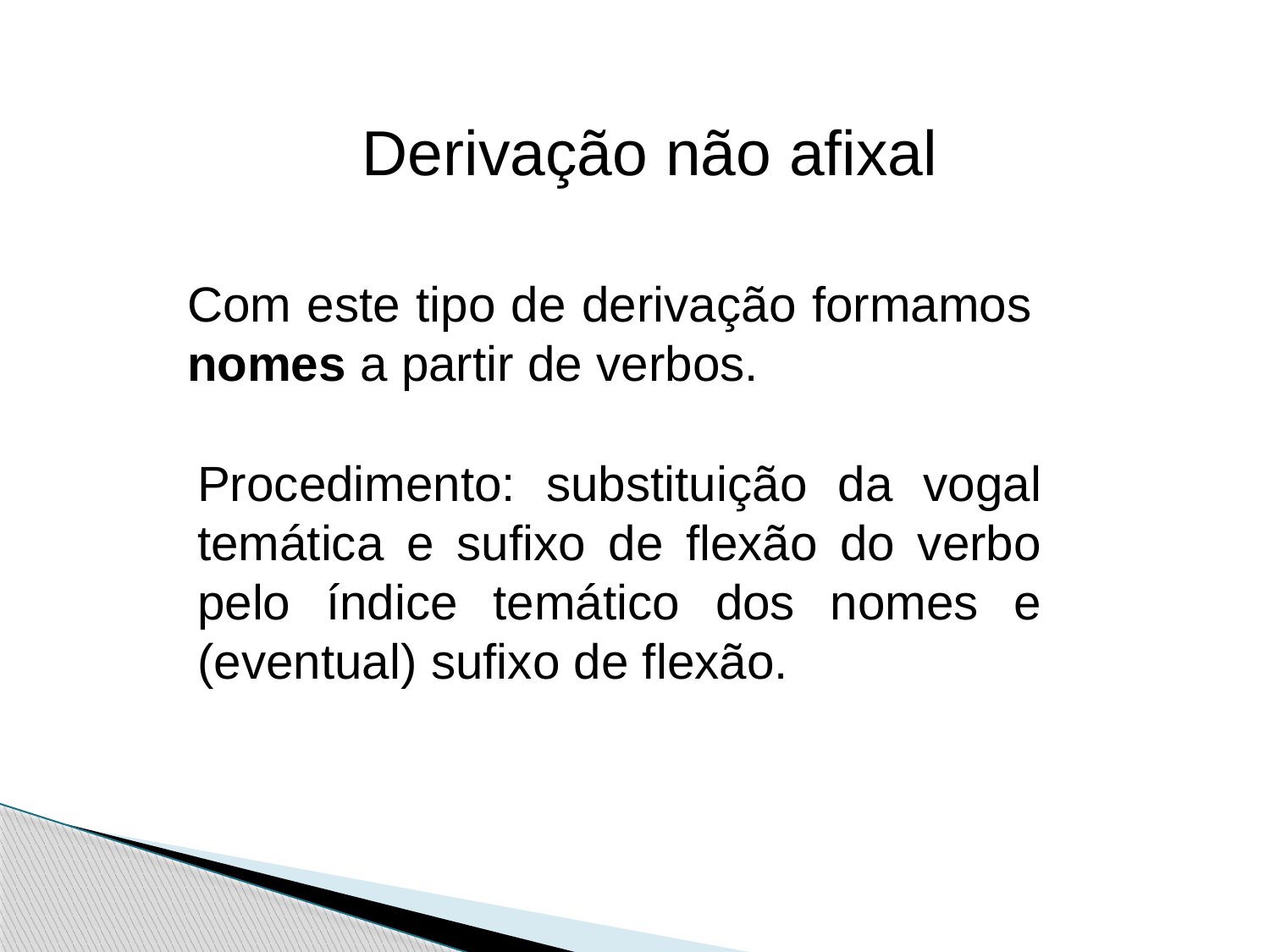

Derivação não afixal
Com este tipo de derivação formamos nomes a partir de verbos.
Procedimento: substituição da vogal temática e sufixo de flexão do verbo pelo índice temático dos nomes e (eventual) sufixo de flexão.